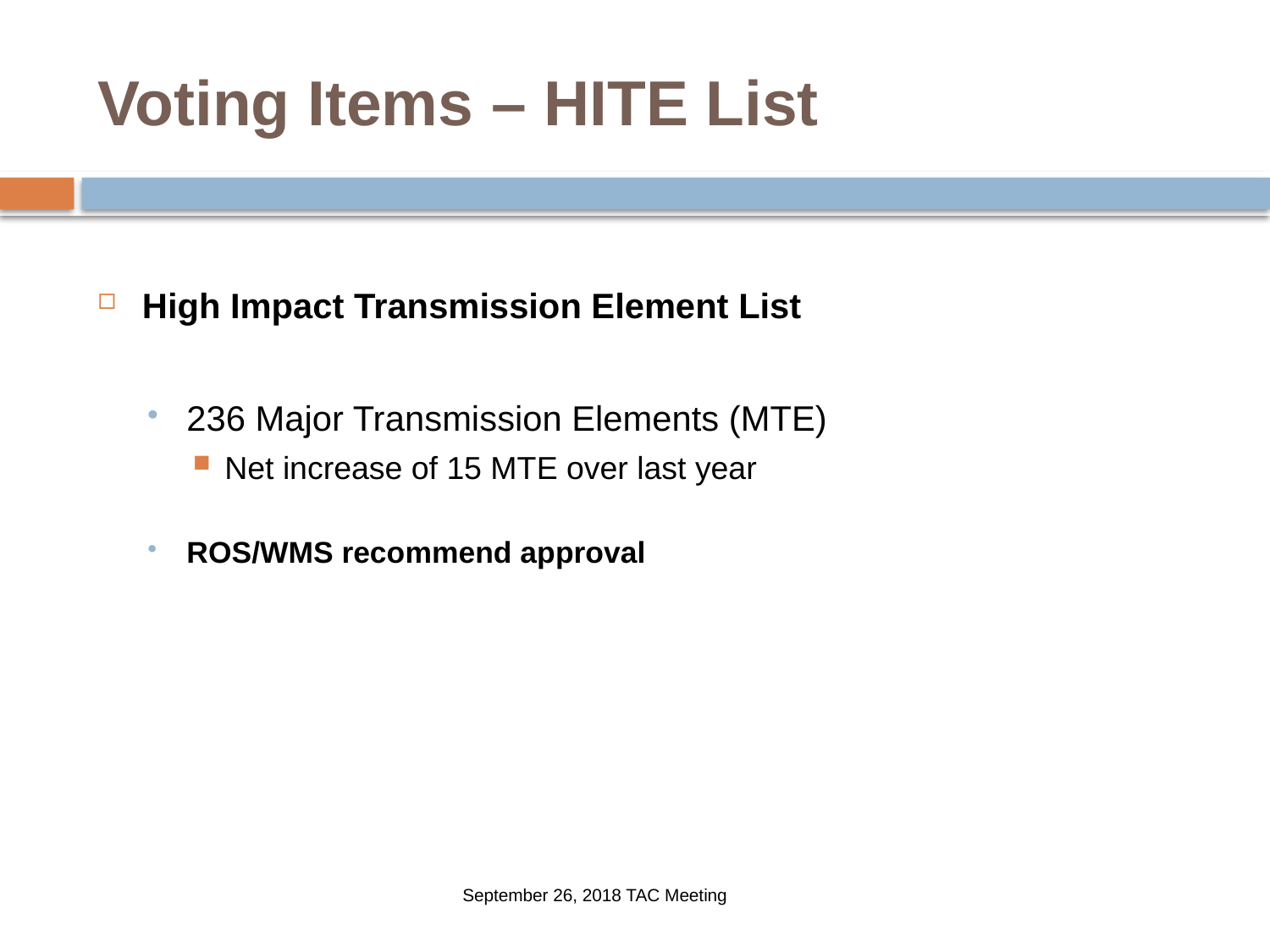

# Voting Items – HITE List

High Impact Transmission Element List

236 Major Transmission Elements (MTE)
Net increase of 15 MTE over last year

ROS/WMS recommend approval

September 26, 2018 TAC Meeting